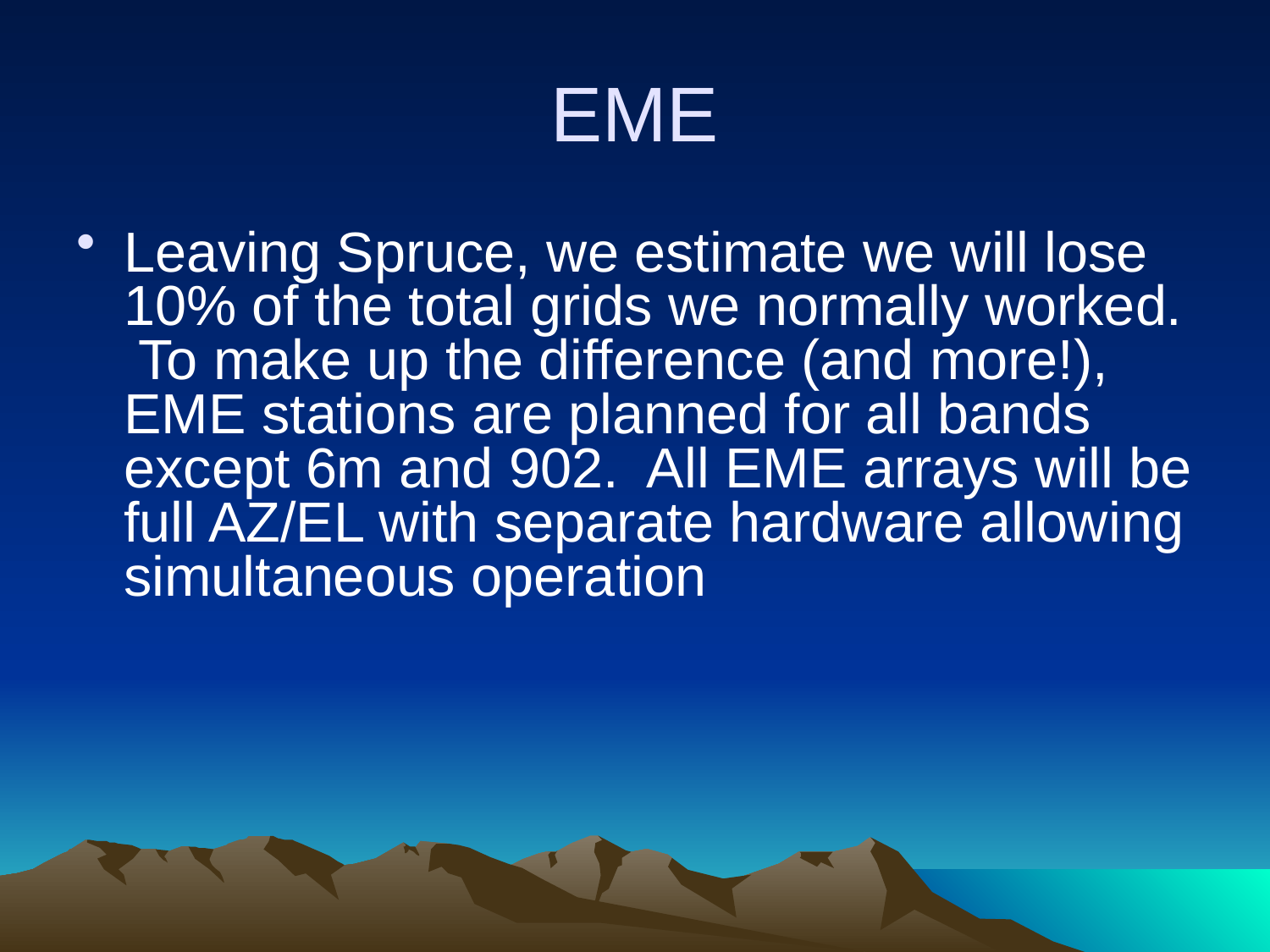

# EME
Leaving Spruce, we estimate we will lose 10% of the total grids we normally worked.  To make up the difference (and more!), EME stations are planned for all bands except 6m and 902.  All EME arrays will be full AZ/EL with separate hardware allowing simultaneous operation